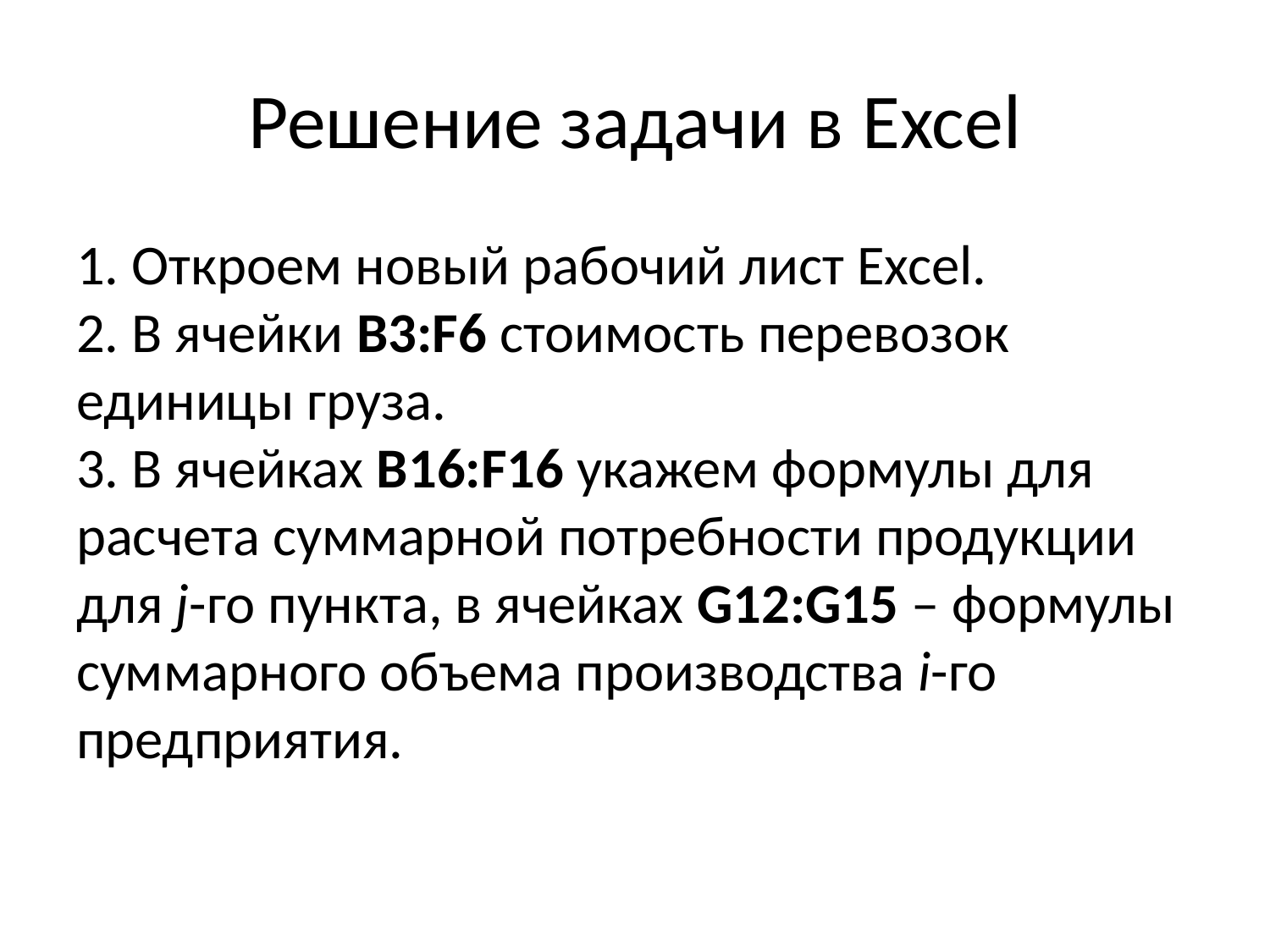

# Решение задачи в Excel
1. Откроем новый рабочий лист Excel.
2. В ячейки B3:F6 стоимость перевозок единицы груза.
3. В ячейках B16:F16 укажем формулы для расчета суммарной потребности продукции для j-го пункта, в ячейках G12:G15 – формулы суммарного объема производства i-го предприятия.